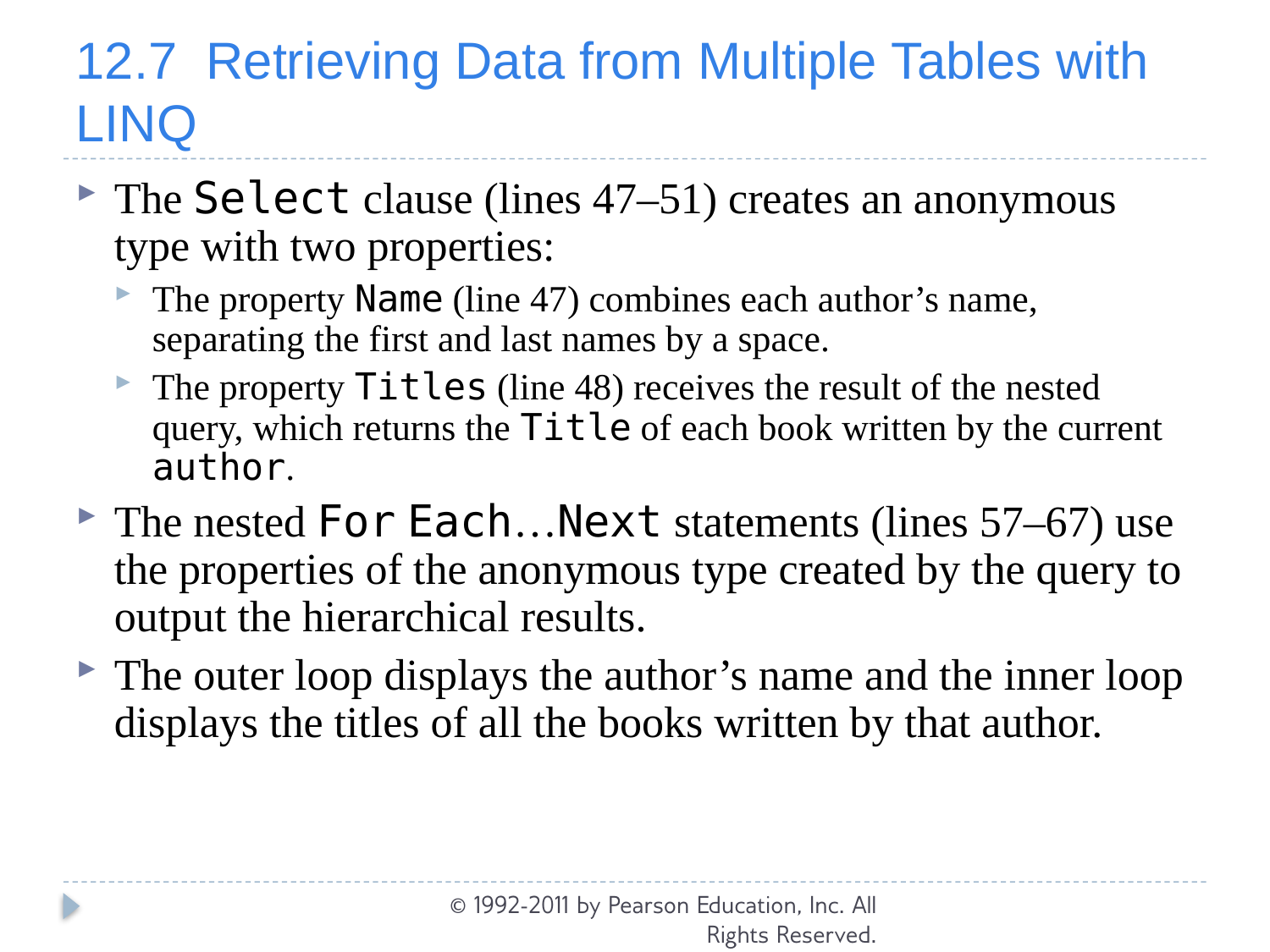

# 12.7  Retrieving Data from Multiple Tables with LINQ
The Select clause (lines 47–51) creates an anonymous type with two properties:
The property Name (line 47) combines each author’s name, separating the first and last names by a space.
The property Titles (line 48) receives the result of the nested query, which returns the Title of each book written by the current author.
The nested For Each…Next statements (lines 57–67) use the properties of the anonymous type created by the query to output the hierarchical results.
The outer loop displays the author’s name and the inner loop displays the titles of all the books written by that author.
© 1992-2011 by Pearson Education, Inc. All Rights Reserved.